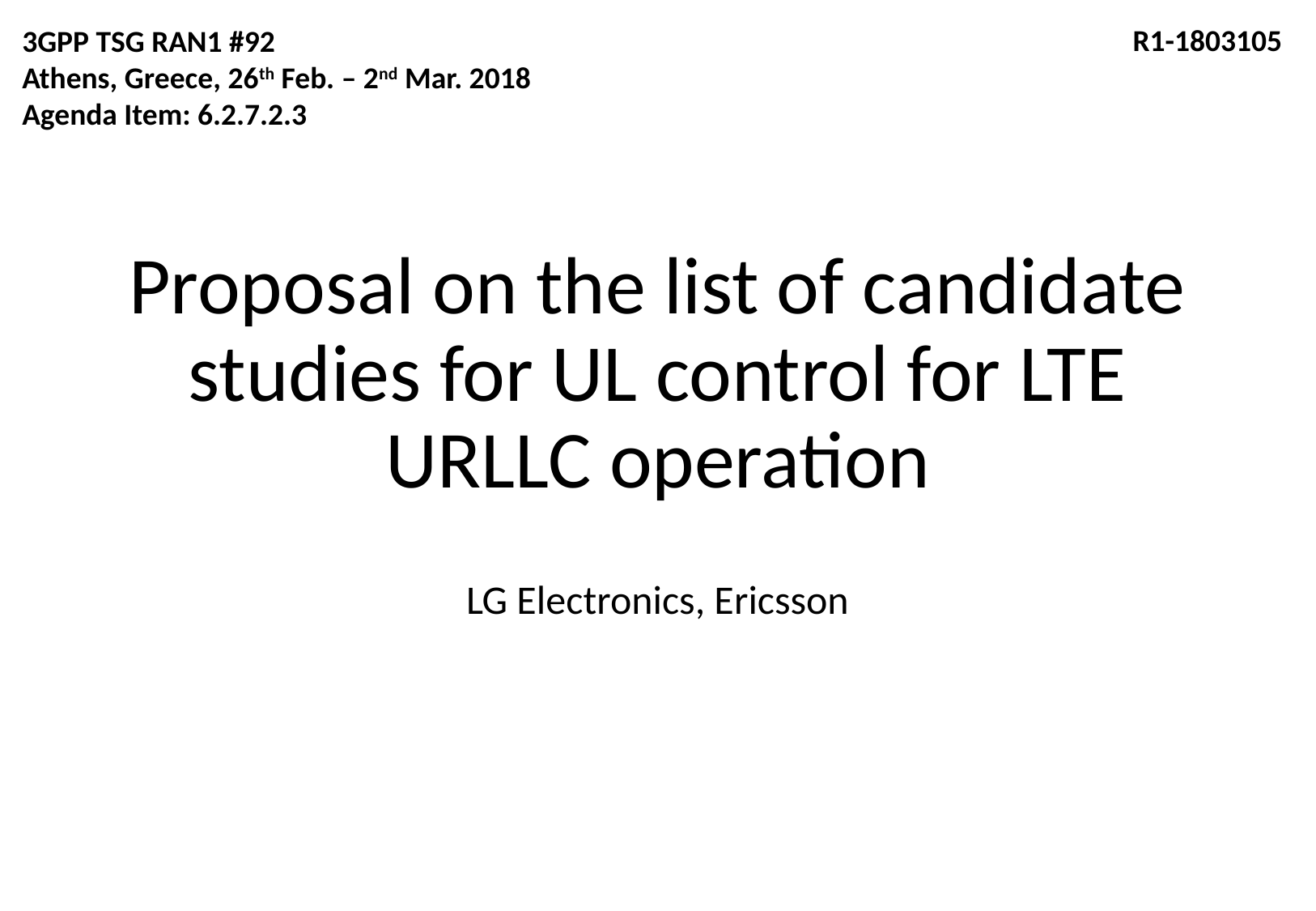

3GPP TSG RAN1 #92
Athens, Greece, 26th Feb. – 2nd Mar. 2018
Agenda Item: 6.2.7.2.3
 R1-1803105
# Proposal on the list of candidate studies for UL control for LTE URLLC operation
LG Electronics, Ericsson